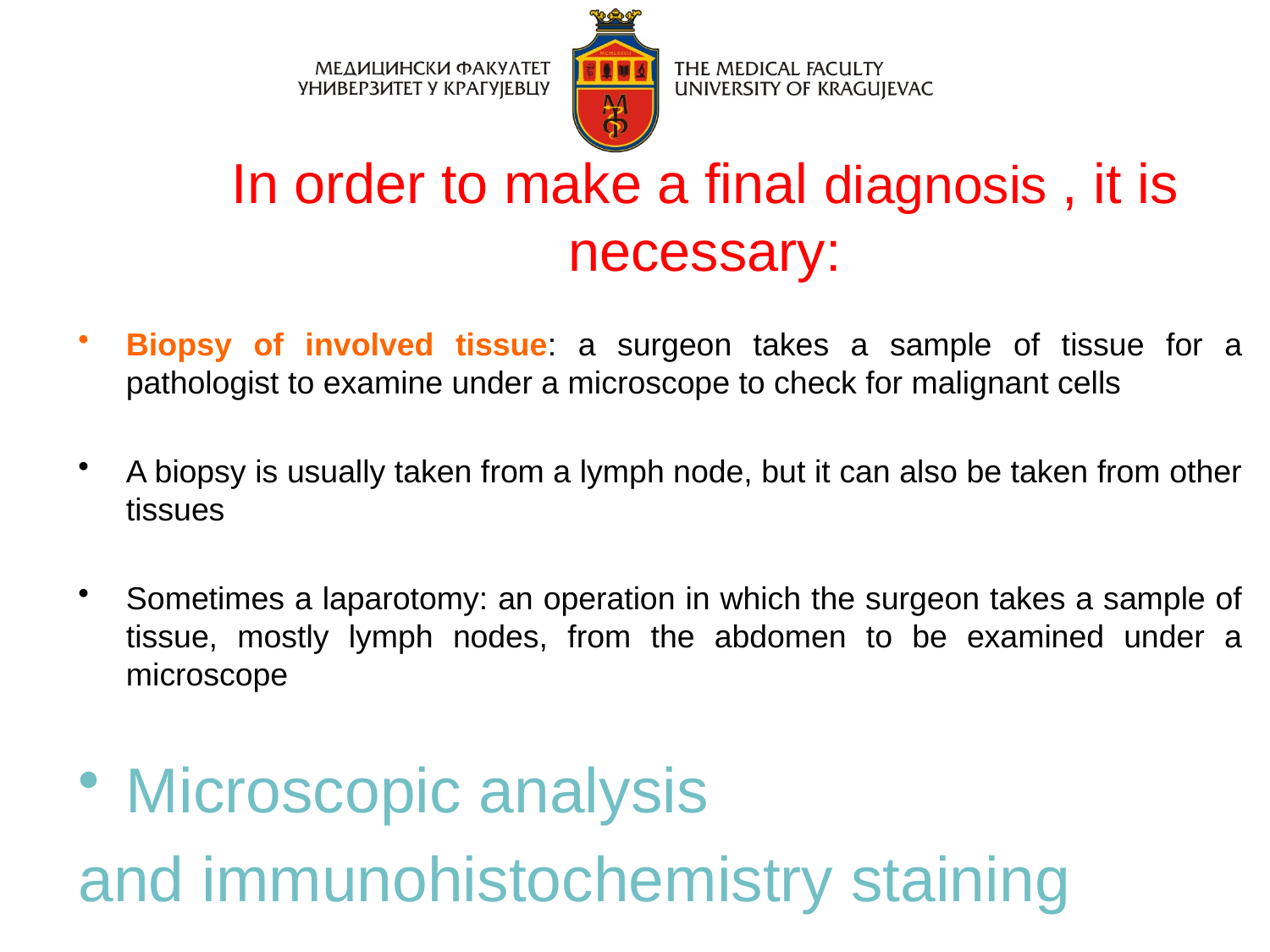

# In order to make a final diagnosis , it is necessary:
Biopsy of involved tissue: a surgeon takes a sample of tissue for a pathologist to examine under a microscope to check for malignant cells

A biopsy is usually taken from a lymph node, but it can also be taken from other tissues

Sometimes a laparotomy: an operation in which the surgeon takes a sample of tissue, mostly lymph nodes, from the abdomen to be examined under a microscope

Microscopic analysis
and immunohistochemistry staining